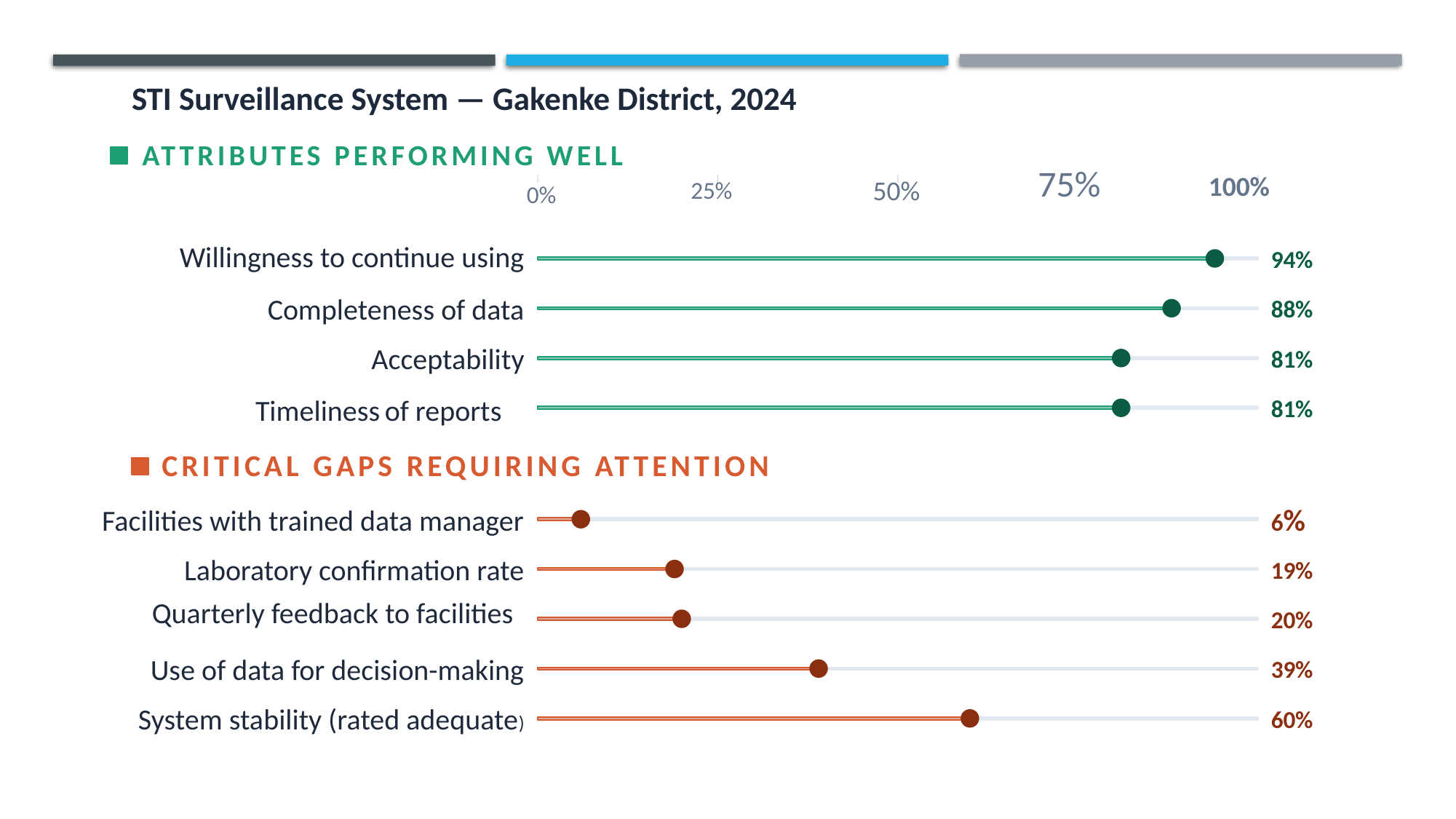

STI Surveillance System — Gakenke District, 2024
ATTRIBUTES PERFORMING WELL

75%
50%
100%
25%
0%

Willingness to continue using
94%

88%
Completeness of data

81%
Acceptability

81%
Timeliness of reports

CRITICAL GAPS REQUIRING ATTENTION
6%
Facilities with trained data manager

19%
Laboratory confirmation rate

Quarterly feedback to facilities
20%

39%
Use of data for decision-making

60%
System stability (rated adequate)